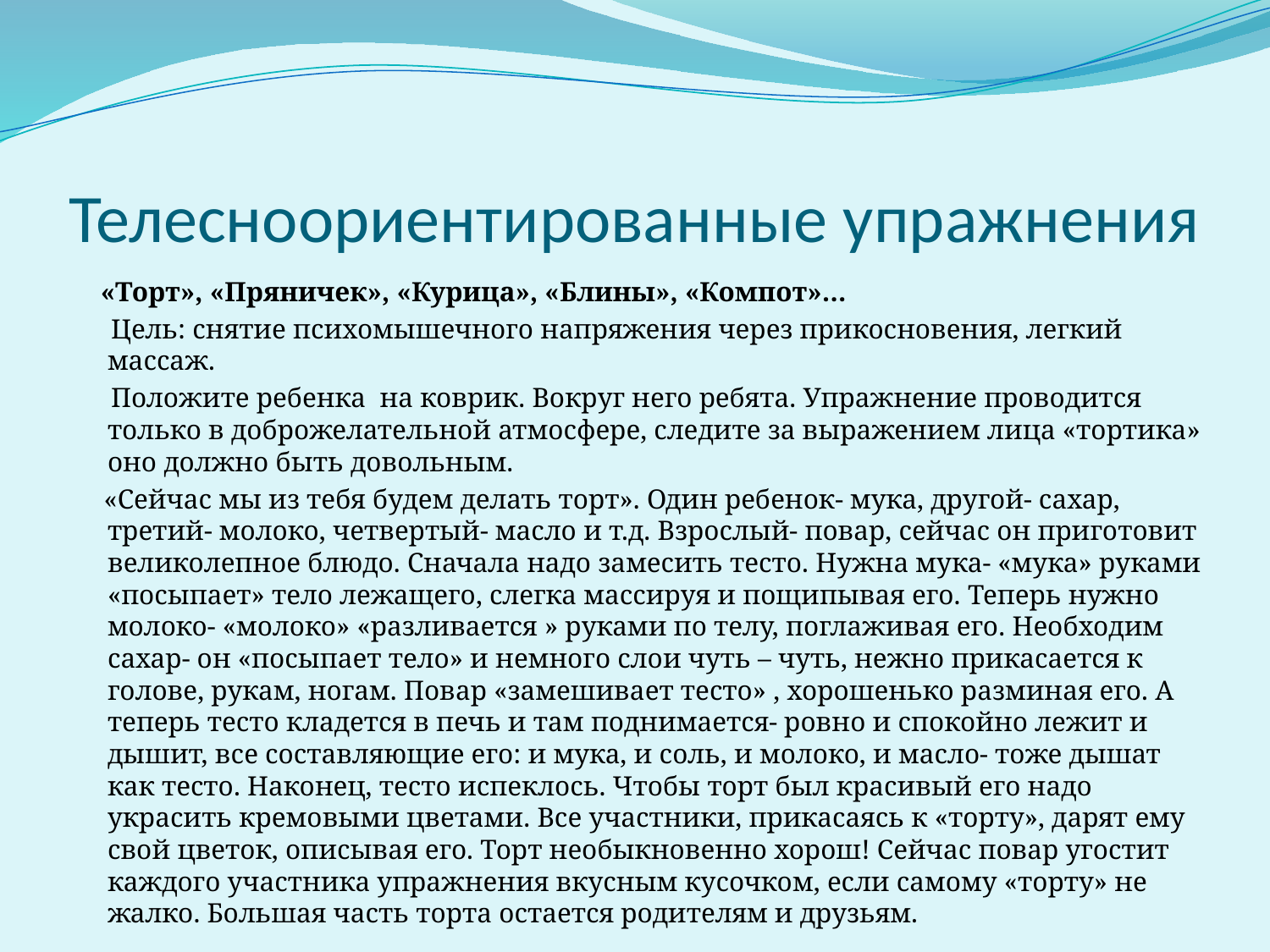

# Телесноориентированные упражнения
    «Торт», «Пряничек», «Курица», «Блины», «Компот»…
     Цель: снятие психомышечного напряжения через прикосновения, легкий массаж.
     Положите ребенка  на коврик. Вокруг него ребята. Упражнение проводится только в доброжелательной атмосфере, следите за выражением лица «тортика» оно должно быть довольным.
    «Сейчас мы из тебя будем делать торт». Один ребенок- мука, другой- сахар, третий- молоко, четвертый- масло и т.д. Взрослый- повар, сейчас он приготовит великолепное блюдо. Сначала надо замесить тесто. Нужна мука- «мука» руками «посыпает» тело лежащего, слегка массируя и пощипывая его. Теперь нужно молоко- «молоко» «разливается » руками по телу, поглаживая его. Необходим сахар- он «посыпает тело» и немного слои чуть – чуть, нежно прикасается к голове, рукам, ногам. Повар «замешивает тесто» , хорошенько разминая его. А теперь тесто кладется в печь и там поднимается- ровно и спокойно лежит и дышит, все составляющие его: и мука, и соль, и молоко, и масло- тоже дышат как тесто. Наконец, тесто испеклось. Чтобы торт был красивый его надо украсить кремовыми цветами. Все участники, прикасаясь к «торту», дарят ему свой цветок, описывая его. Торт необыкновенно хорош! Сейчас повар угостит каждого участника упражнения вкусным кусочком, если самому «торту» не жалко. Большая часть торта остается родителям и друзьям.